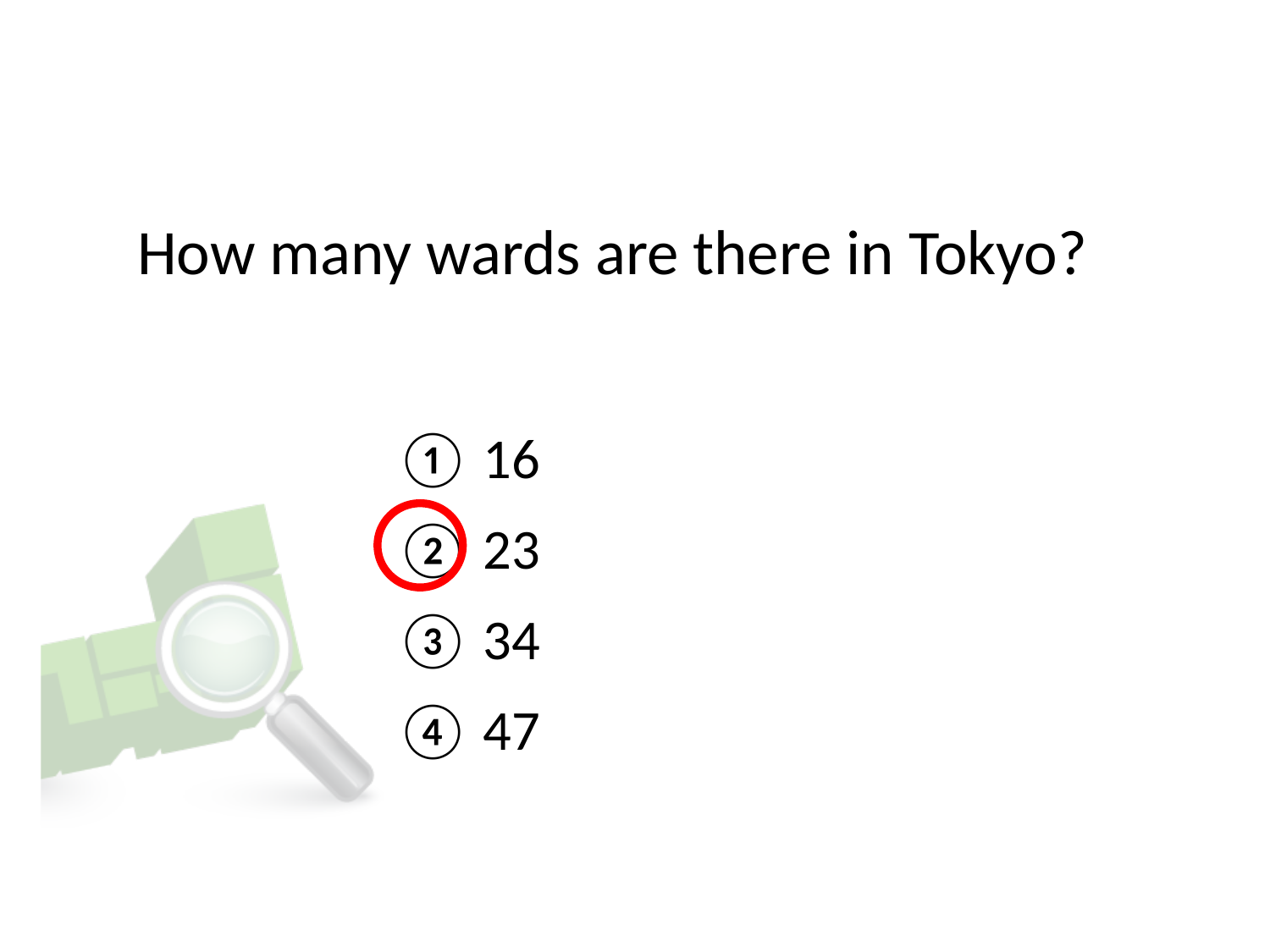

# How many wards are there in Tokyo?
① 16
② 23
③ 34
④ 47